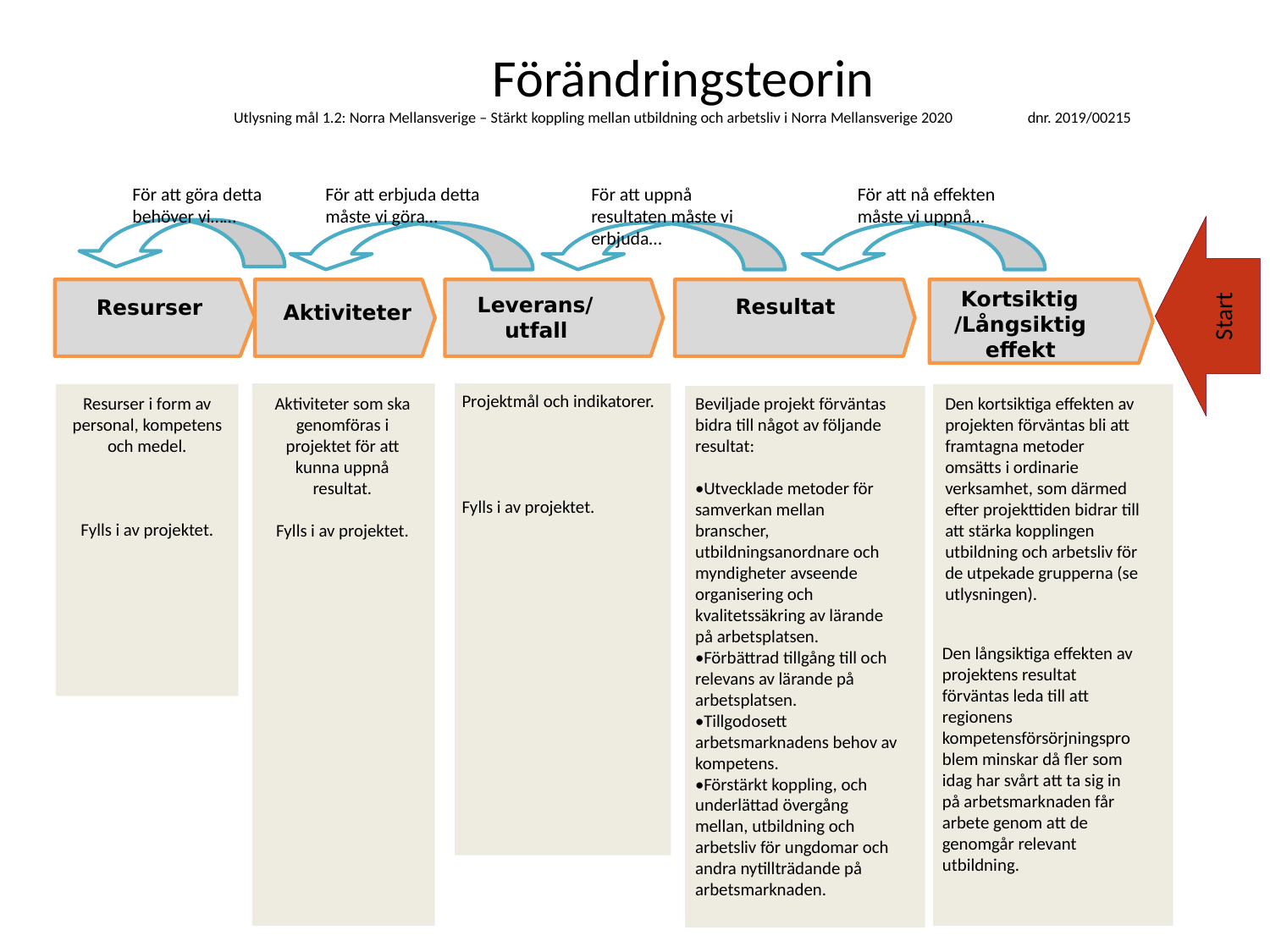

# Förändringsteorin Utlysning mål 1.2: Norra Mellansverige – Stärkt koppling mellan utbildning och arbetsliv i Norra Mellansverige 2020                     dnr. 2019/00215
För att göra detta behöver vi……
För att erbjuda detta måste vi göra…
För att uppnå resultaten måste vi erbjuda…
För att nå effekten måste vi uppnå…
Start

Kortsiktig /Långsiktig effekt
Leverans/ utfall
Resultat
Resurser
Aktiviteter

Projektmål och indikatorer.

Fylls i av projektet.

Resurser i form av personal, kompetens och medel.

Fylls i av projektet.

Aktiviteter som ska genomföras i projektet för att kunna uppnå resultat.

Fylls i av projektet.
Beviljade projekt förväntas bidra till något av följande resultat:

•Utvecklade metoder för samverkan mellan branscher, utbildningsanordnare och myndigheter avseende organisering och kvalitetssäkring av lärande på arbetsplatsen.
•Förbättrad tillgång till och relevans av lärande på arbetsplatsen.
•Tillgodosett arbetsmarknadens behov av kompetens.
•Förstärkt koppling, och underlättad övergång mellan, utbildning och arbetsliv för ungdomar och andra nytillträdande på arbetsmarknaden.

Den kortsiktiga effekten av projekten förväntas bli att framtagna metoder omsätts i ordinarie verksamhet, som därmed efter projekttiden bidrar till att stärka kopplingen utbildning och arbetsliv för de utpekade grupperna (se utlysningen).
Den långsiktiga effekten av projektens resultat förväntas leda till att regionens kompetensförsörjningsproblem minskar då fler som idag har svårt att ta sig in på arbetsmarknaden får arbete genom att de genomgår relevant utbildning.